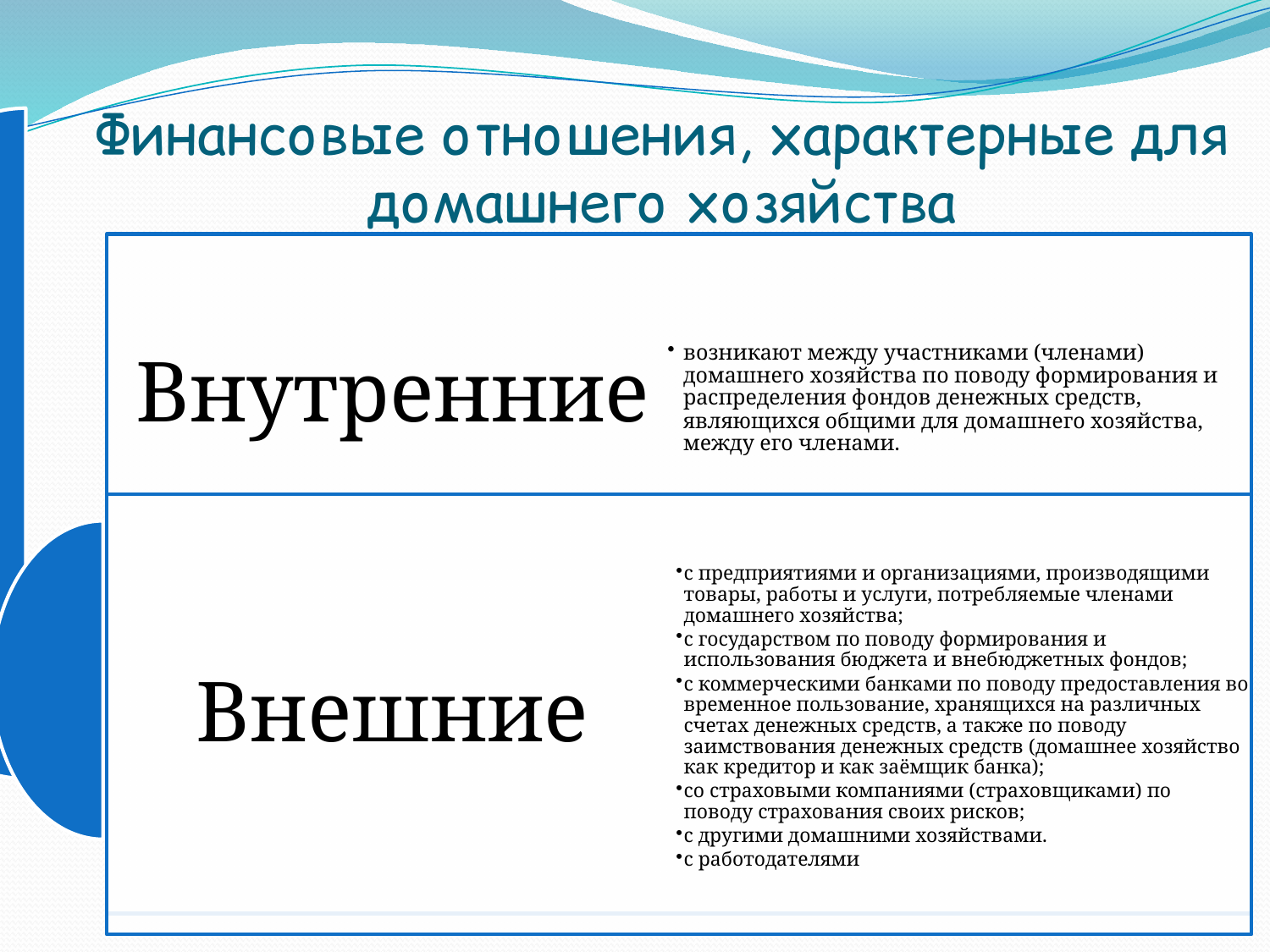

Финансовые отношения, характерные для
домашнего хозяйства
Внутренние
Внешние
возникают между участниками (членами) домашнего хозяйства по поводу формирования и распределения фондов денежных средств, являющихся общими для домашнего хозяйства, между его членами.
с предприятиями и организациями, производящими товары, работы и услуги, потребляемые членами домашнего хозяйства;
с государством по поводу формирования и использования бюджета и внебюджетных фондов;
с коммерческими банками по поводу предоставления во временное пользование, хранящихся на различных счетах денежных средств, а также по поводу заимствования денежных средств (домашнее хозяйство как кредитор и как заёмщик банка);
со страховыми компаниями (страховщиками) по поводу страхования своих рисков;
с другими домашними хозяйствами.
с работодателями